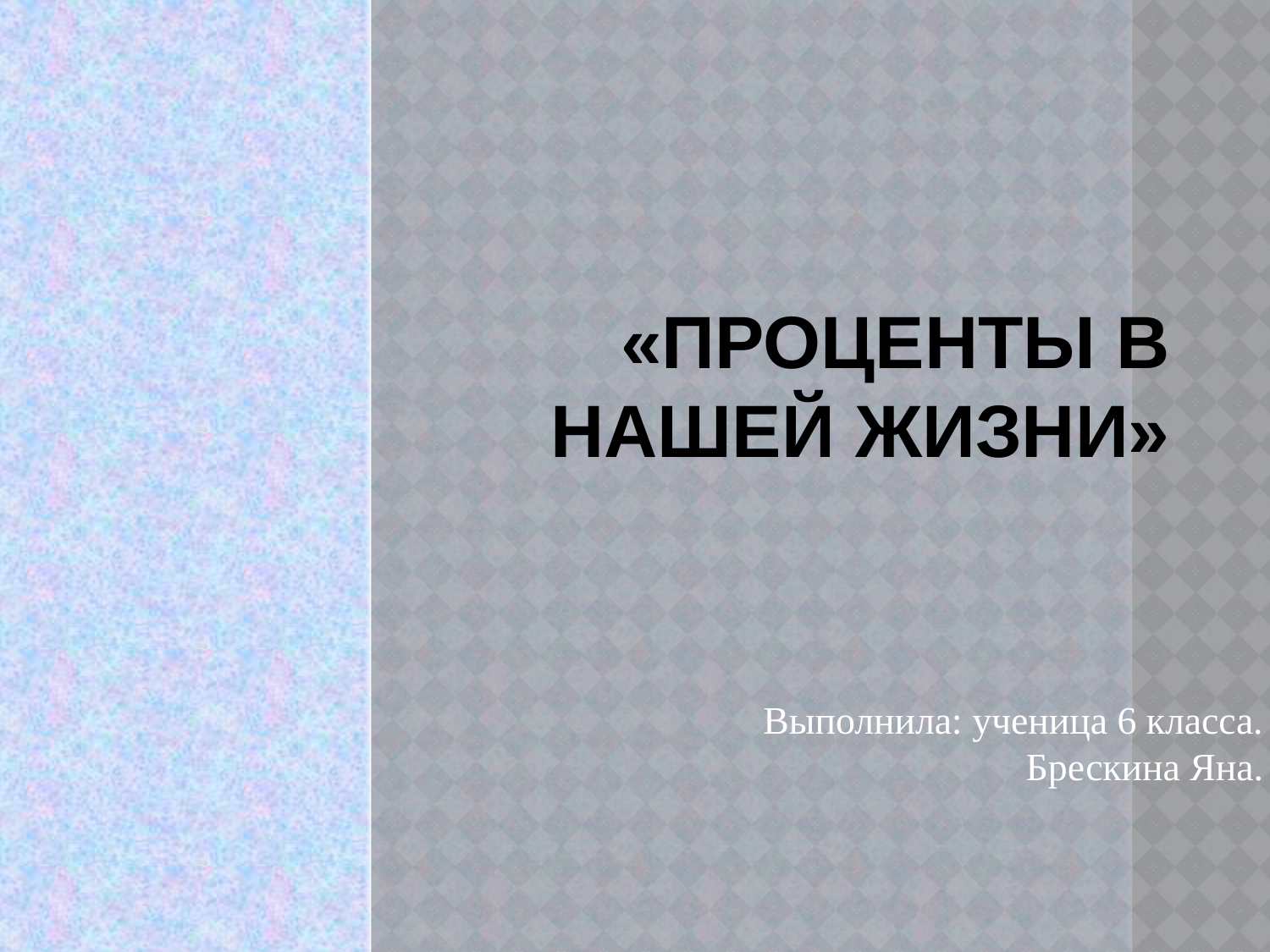

# «Проценты в нашей жизни»
Выполнила: ученица 6 класса. Брескина Яна.